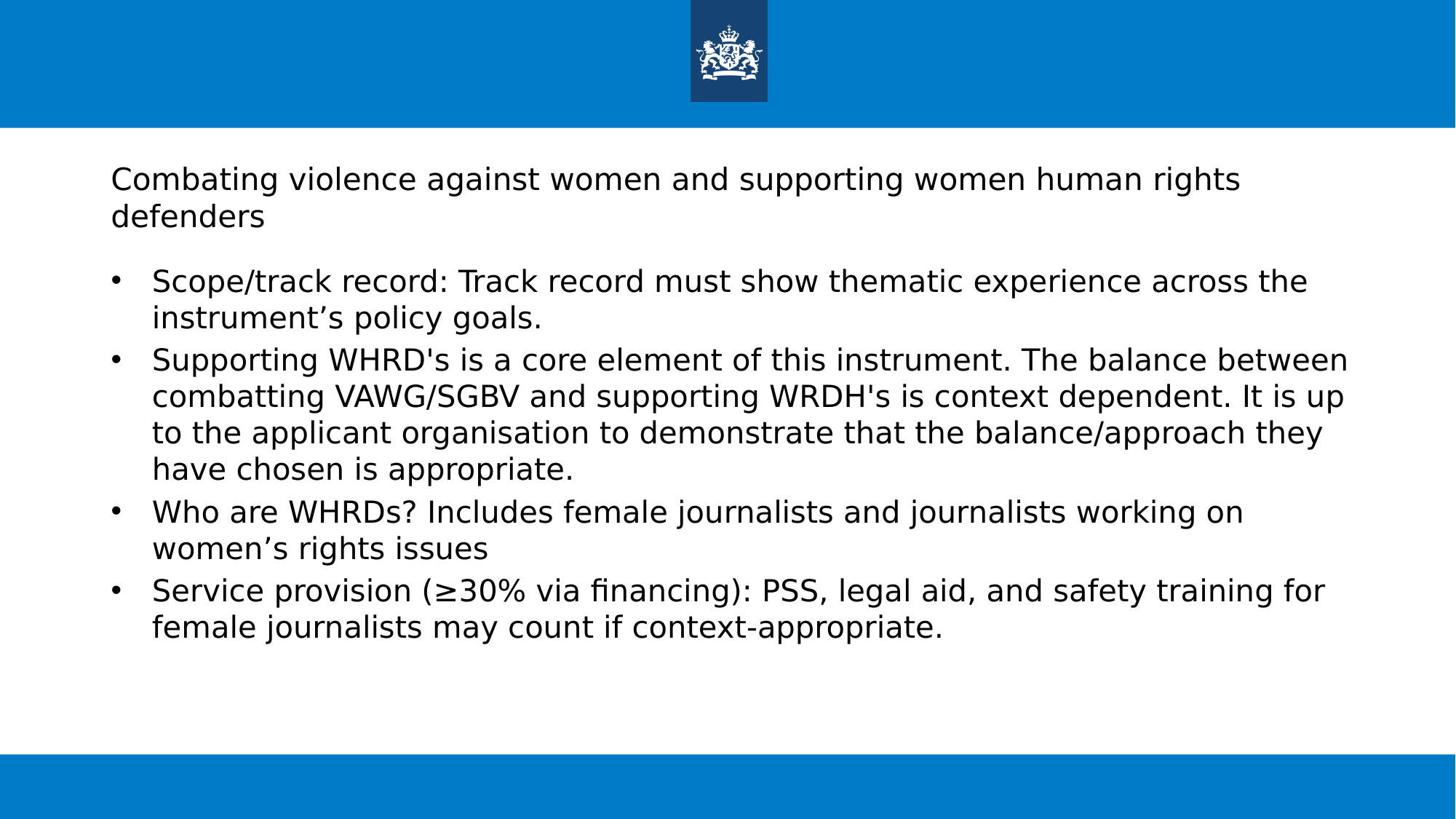

# Combating violence against women and supporting women human rights defenders
Scope/track record: Track record must show thematic experience across the instrument’s policy goals.
Supporting WHRD's is a core element of this instrument. The balance between combatting VAWG/SGBV and supporting WRDH's is context dependent. It is up to the applicant organisation to demonstrate that the balance/approach they have chosen is appropriate.
Who are WHRDs? Includes female journalists and journalists working on women’s rights issues
Service provision (≥30% via financing): PSS, legal aid, and safety training for female journalists may count if context-appropriate.